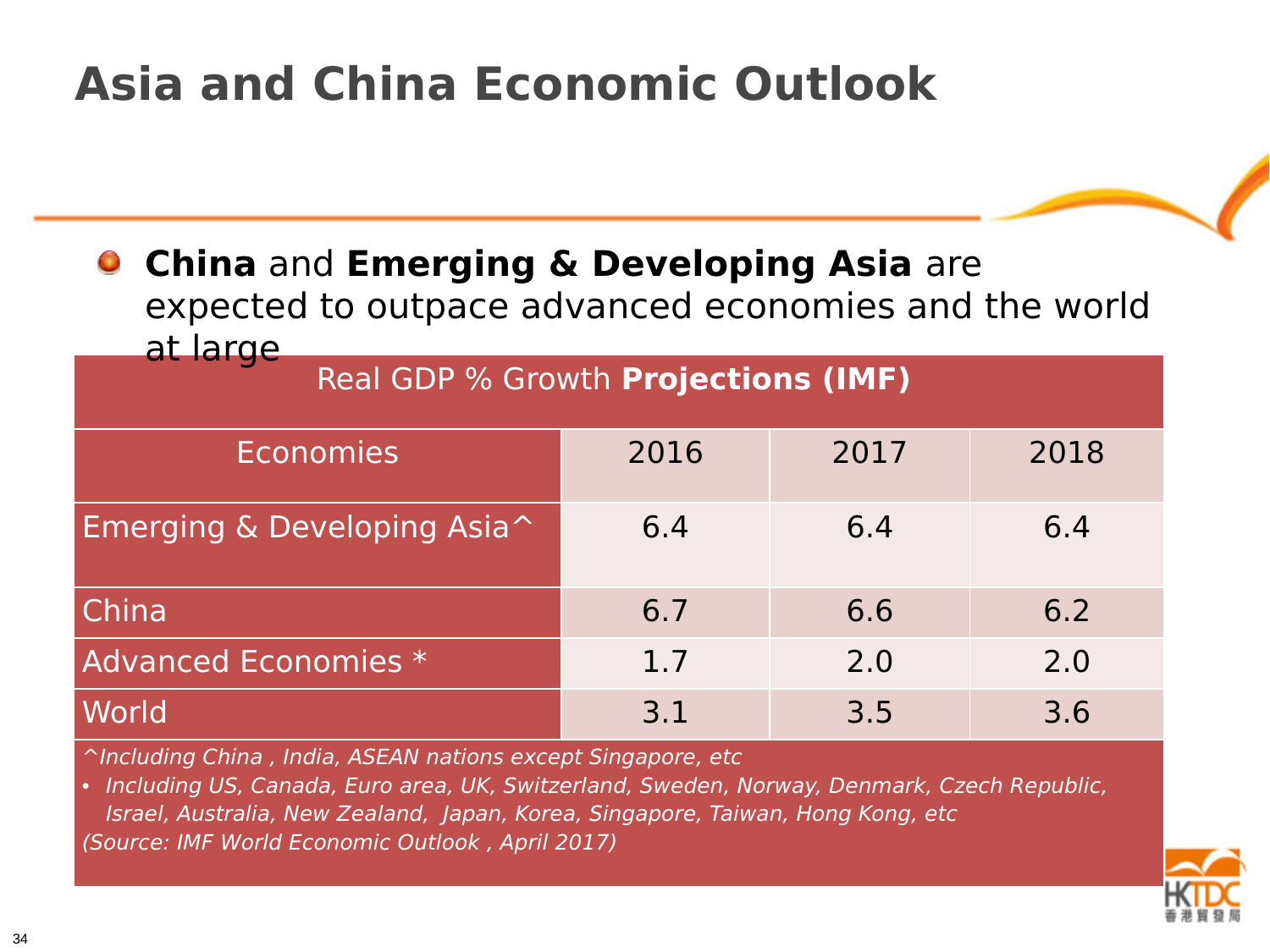

Asia and China Economic Outlook
China and Emerging & Developing Asia are expected to outpace advanced economies and the world at large

| Real GDP % Growth Projections (IMF) |  |  |  |
| --- | --- | --- | --- |
| Economies | 2016 | 2017 | 2018 |
| Emerging & Developing Asia^ | 6.4 | 6.4 | 6.4 |
| China | 6.7 | 6.6 | 6.2 |
| Advanced Economies \* | 1.7 | 2.0 | 2.0 |
| World | 3.1 | 3.5 | 3.6 |
| ^Including China , India, ASEAN nations except Singapore, etc Including US, Canada, Euro area, UK, Switzerland, Sweden, Norway, Denmark, Czech Republic, Israel, Australia, New Zealand, Japan, Korea, Singapore, Taiwan, Hong Kong, etc (Source: IMF World Economic Outlook , April 2017) |  |  |  |